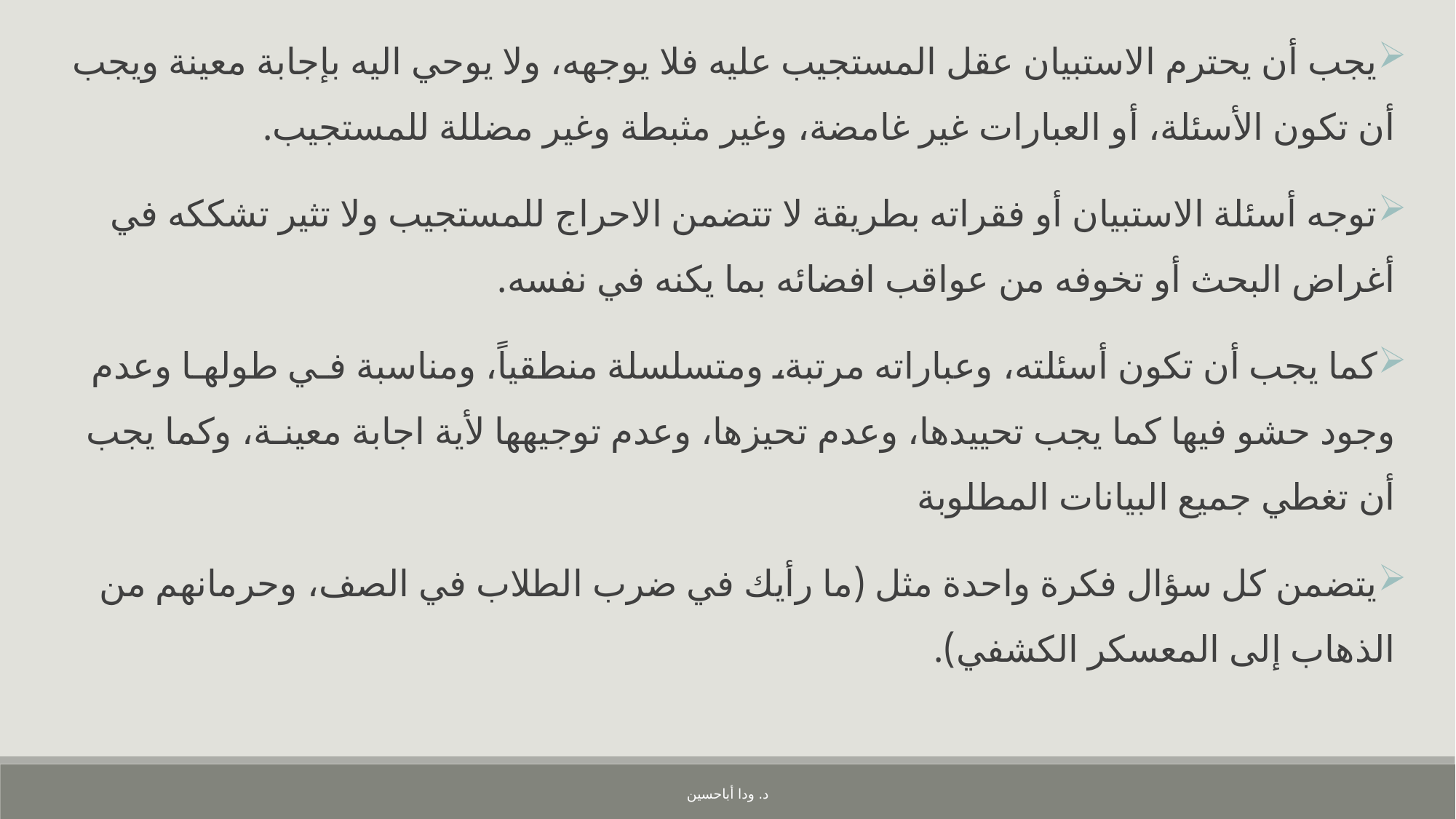

يجب أن يحترم الاستبيان عقل المستجيب عليه فلا يوجهه، ولا يوحي اليه بإجابة معينة ويجب أن تكون الأسئلة، أو العبارات غير غامضة، وغير مثبطة وغير مضللة للمستجيب.
توجه أسئلة الاستبيان أو فقراته بطريقة لا تتضمن الاحراج للمستجيب ولا تثير تشككه في أغراض البحث أو تخوفه من عواقب افضائه بما يكنه في نفسه.
كما يجب أن تكون أسئلته، وعباراته مرتبة، ومتسلسلة منطقياً، ومناسبة فـي طولهـا وعدم وجود حشو فيها كما يجب تحييدها، وعدم تحيزها، وعدم توجيهها لأية اجابة معينـة، وكما يجب أن تغطي جميع البيانات المطلوبة
يتضمن كل سؤال فكرة واحدة مثل (ما رأيك في ضرب الطلاب في الصف، وحرمانهم من الذهاب إلى المعسكر الكشفي).

د. ودا أباحسين